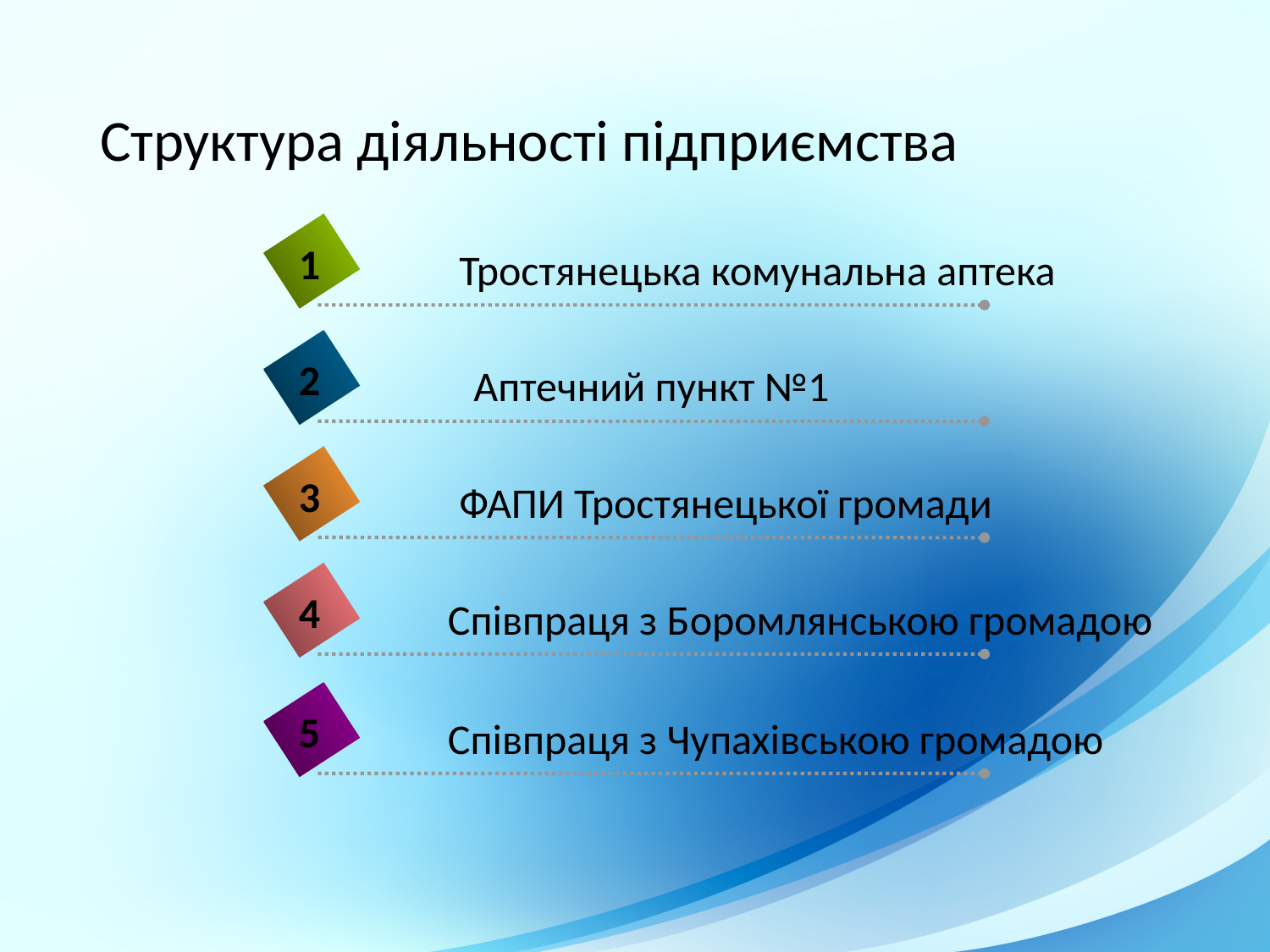

# Структура діяльності підприємства

1
Тростянецька комунальна аптека

2
Аптечний пункт №1

3
ФАПИ Тростянецької громади

4
Співпраця з Боромлянською громадою

5
Співпраця з Чупахівською громадою